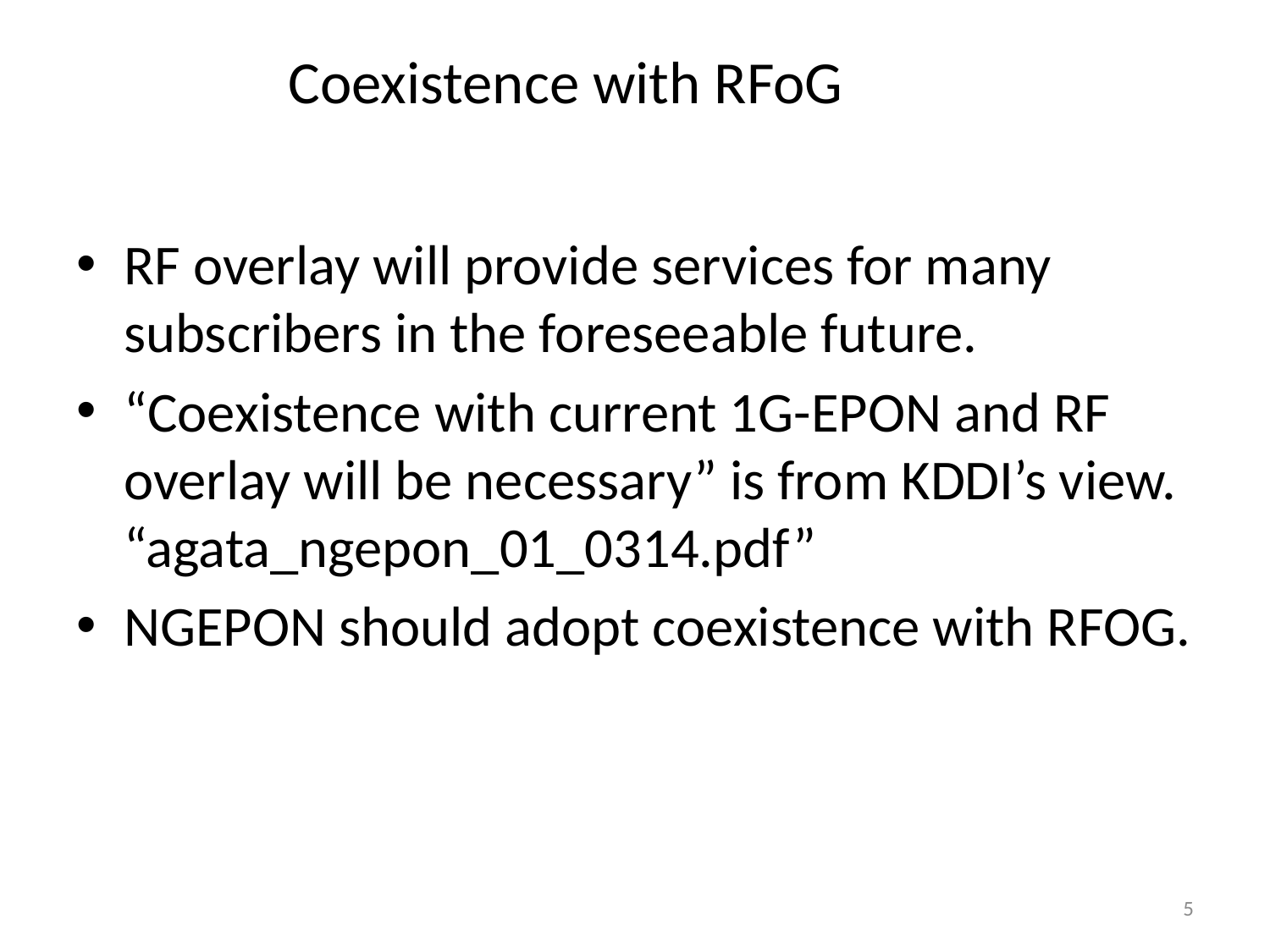

# Coexistence with RFoG
RF overlay will provide services for many subscribers in the foreseeable future.
“Coexistence with current 1G-EPON and RF overlay will be necessary” is from KDDI’s view. “agata_ngepon_01_0314.pdf”
NGEPON should adopt coexistence with RFOG.
5